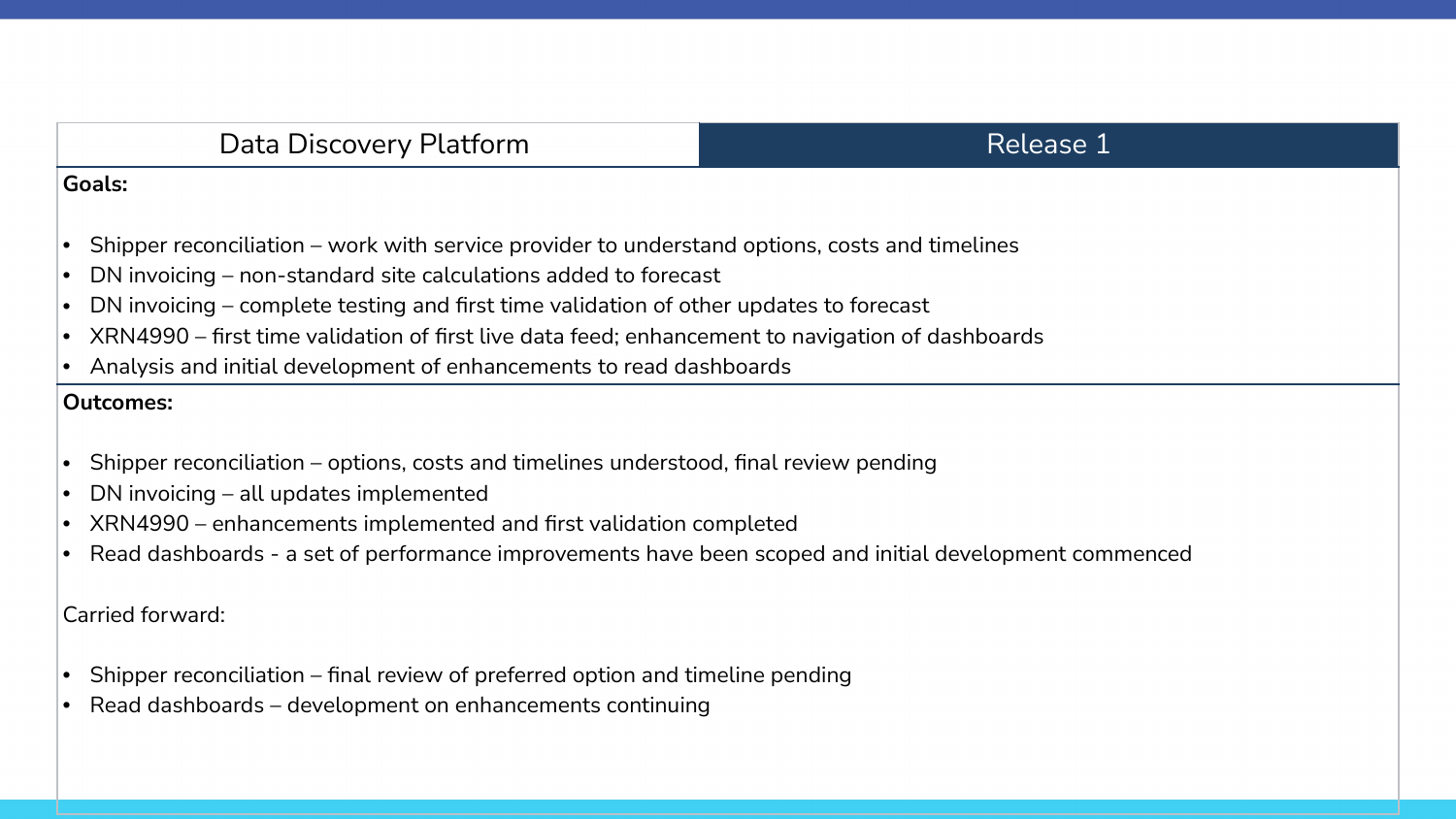

| Data Discovery Platform | Release 1 |
| --- | --- |
| Goals: Shipper reconciliation – work with service provider to understand options, costs and timelines DN invoicing – non-standard site calculations added to forecast DN invoicing – complete testing and first time validation of other updates to forecast XRN4990 – first time validation of first live data feed; enhancement to navigation of dashboards Analysis and initial development of enhancements to read dashboards |  |
| Outcomes: Shipper reconciliation – options, costs and timelines understood, final review pending DN invoicing – all updates implemented XRN4990 – enhancements implemented and first validation completed Read dashboards - a set of performance improvements have been scoped and initial development commenced Carried forward: Shipper reconciliation – final review of preferred option and timeline pending Read dashboards – development on enhancements continuing |  |